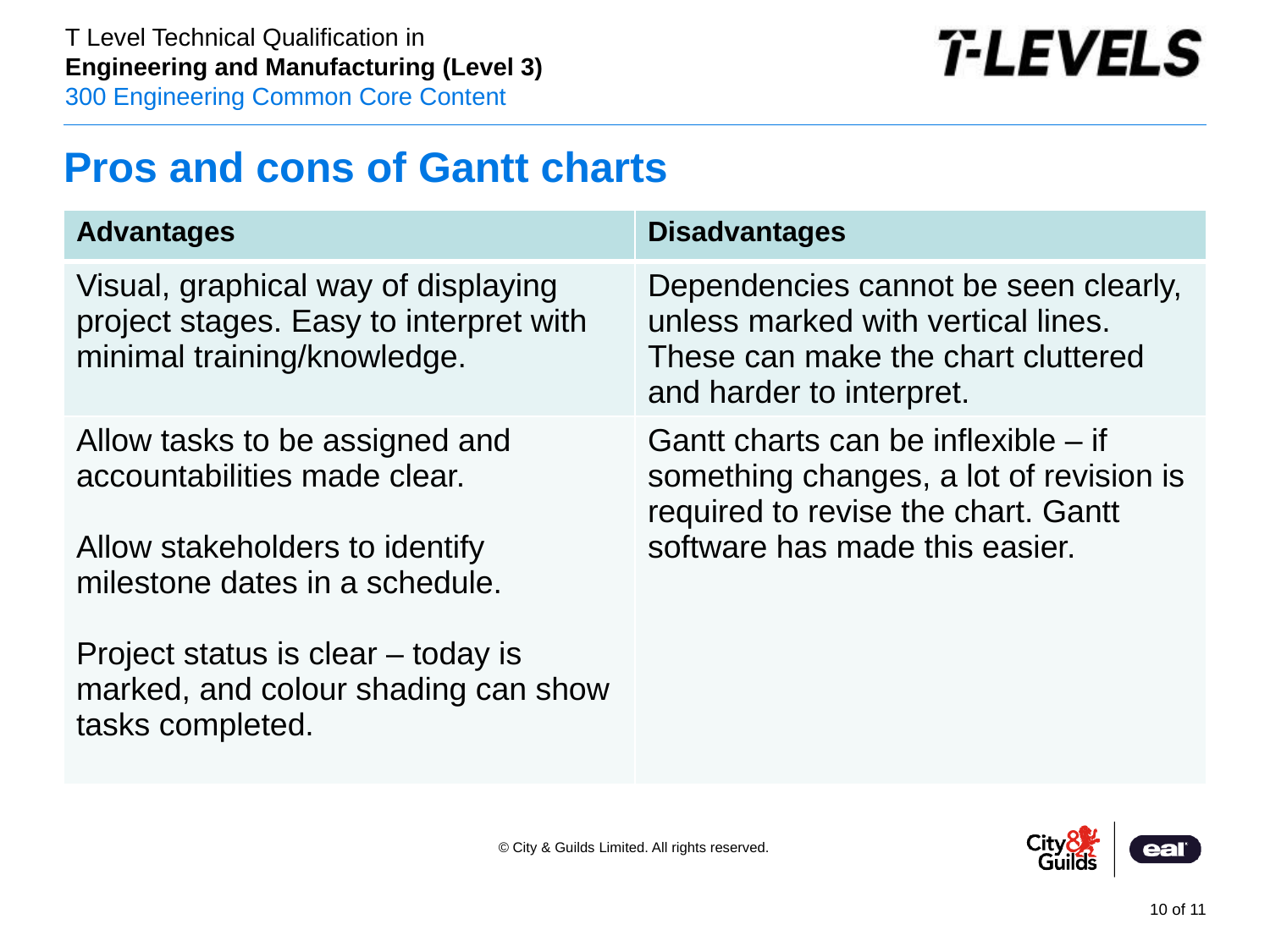

# Pros and cons of Gantt charts
| Advantages | Disadvantages |
| --- | --- |
| Visual, graphical way of displaying project stages. Easy to interpret with minimal training/knowledge. | Dependencies cannot be seen clearly, unless marked with vertical lines. These can make the chart cluttered and harder to interpret. |
| Allow tasks to be assigned and accountabilities made clear. Allow stakeholders to identify milestone dates in a schedule. Project status is clear – today is marked, and colour shading can show tasks completed. | Gantt charts can be inflexible – if something changes, a lot of revision is required to revise the chart. Gantt software has made this easier. |